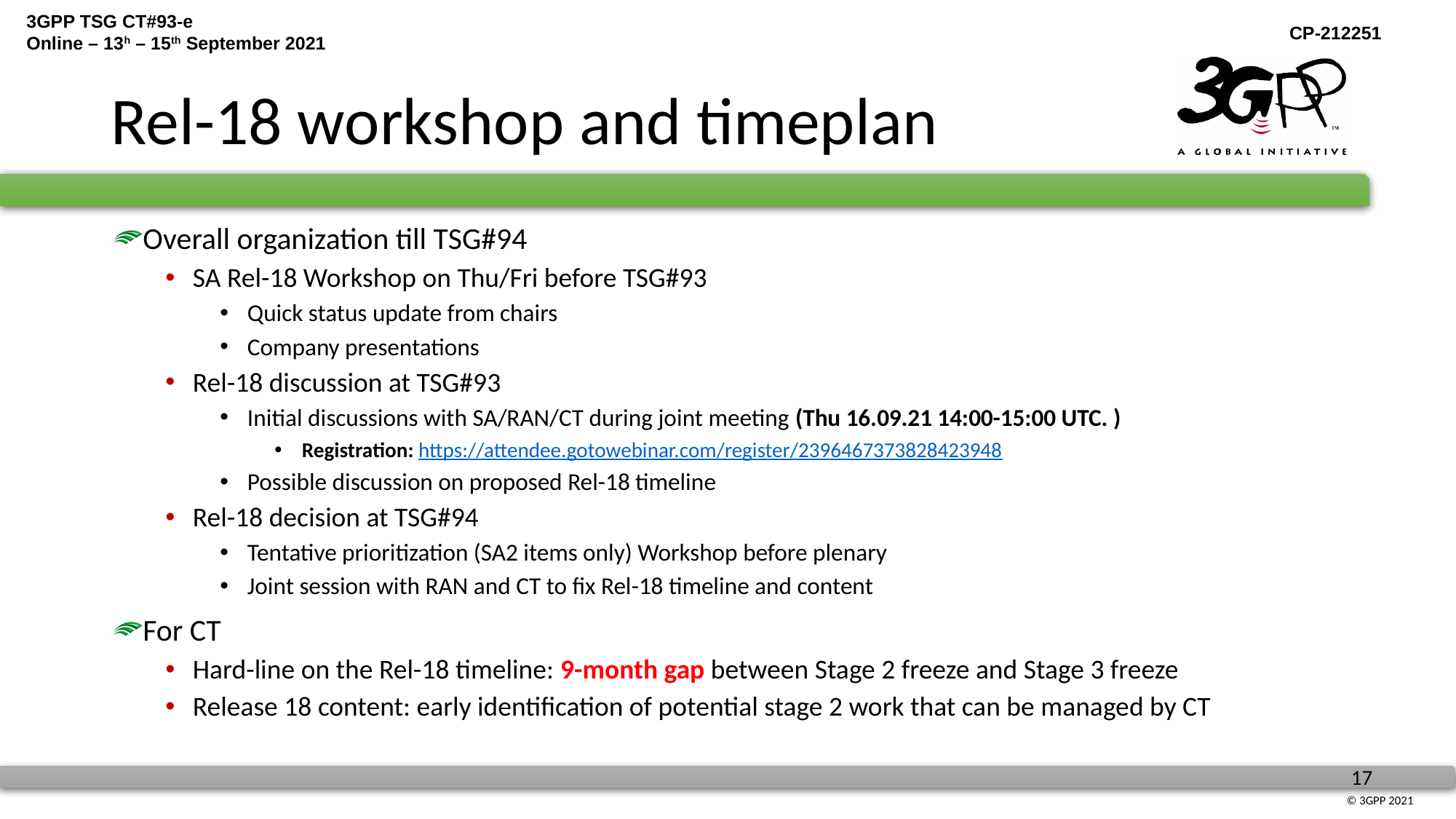

# Rel-18 workshop and timeplan
Overall organization till TSG#94
SA Rel-18 Workshop on Thu/Fri before TSG#93
Quick status update from chairs
Company presentations
Rel-18 discussion at TSG#93
Initial discussions with SA/RAN/CT during joint meeting (Thu 16.09.21 14:00-15:00 UTC. )
Registration: https://attendee.gotowebinar.com/register/2396467373828423948
Possible discussion on proposed Rel-18 timeline
Rel-18 decision at TSG#94
Tentative prioritization (SA2 items only) Workshop before plenary
Joint session with RAN and CT to fix Rel-18 timeline and content
For CT
Hard-line on the Rel-18 timeline: 9-month gap between Stage 2 freeze and Stage 3 freeze
Release 18 content: early identification of potential stage 2 work that can be managed by CT